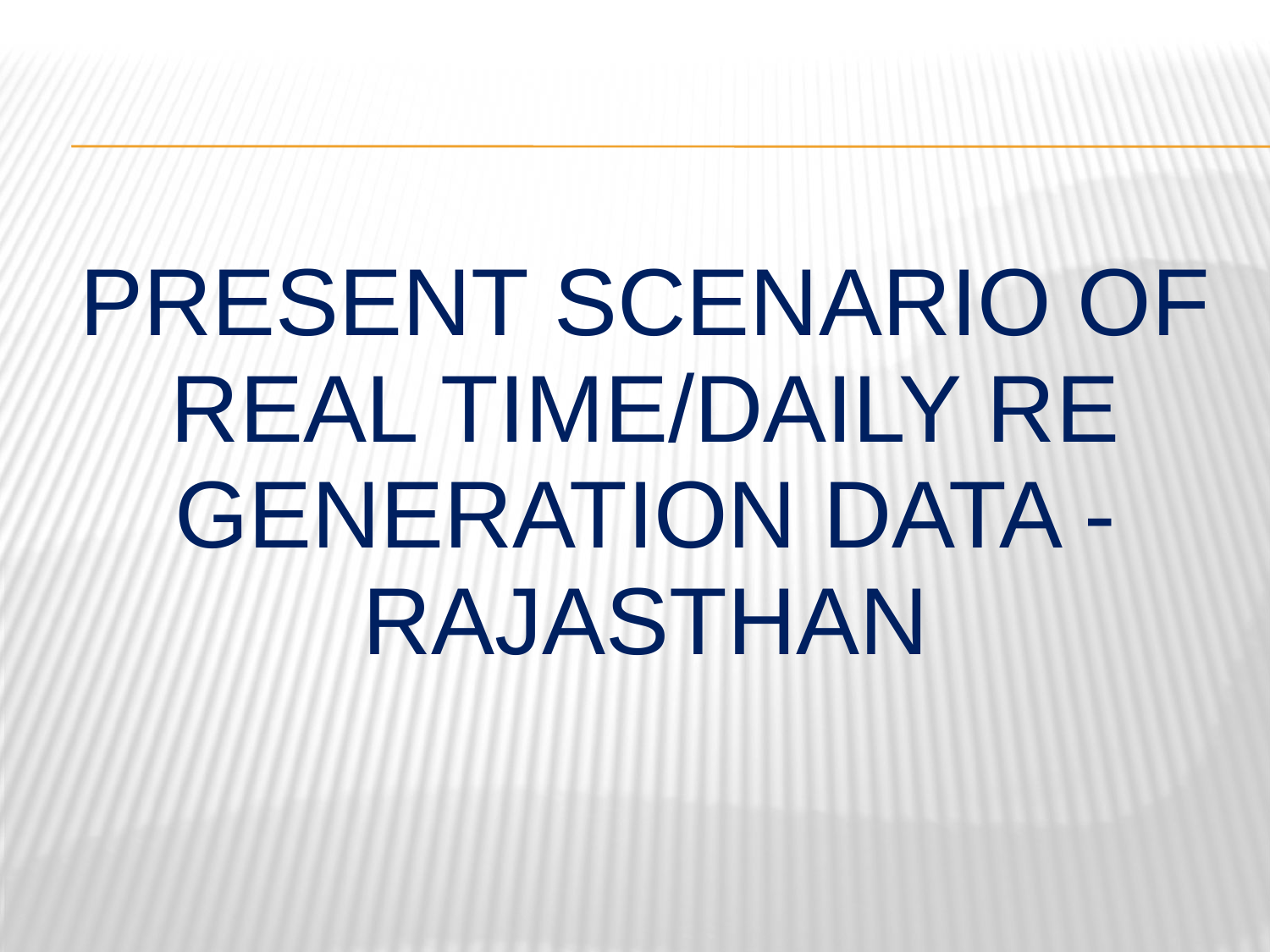

#
PRESENT SCENARIO OF REAL TIME/DAILY RE GENERATION DATA -RAJASTHAN